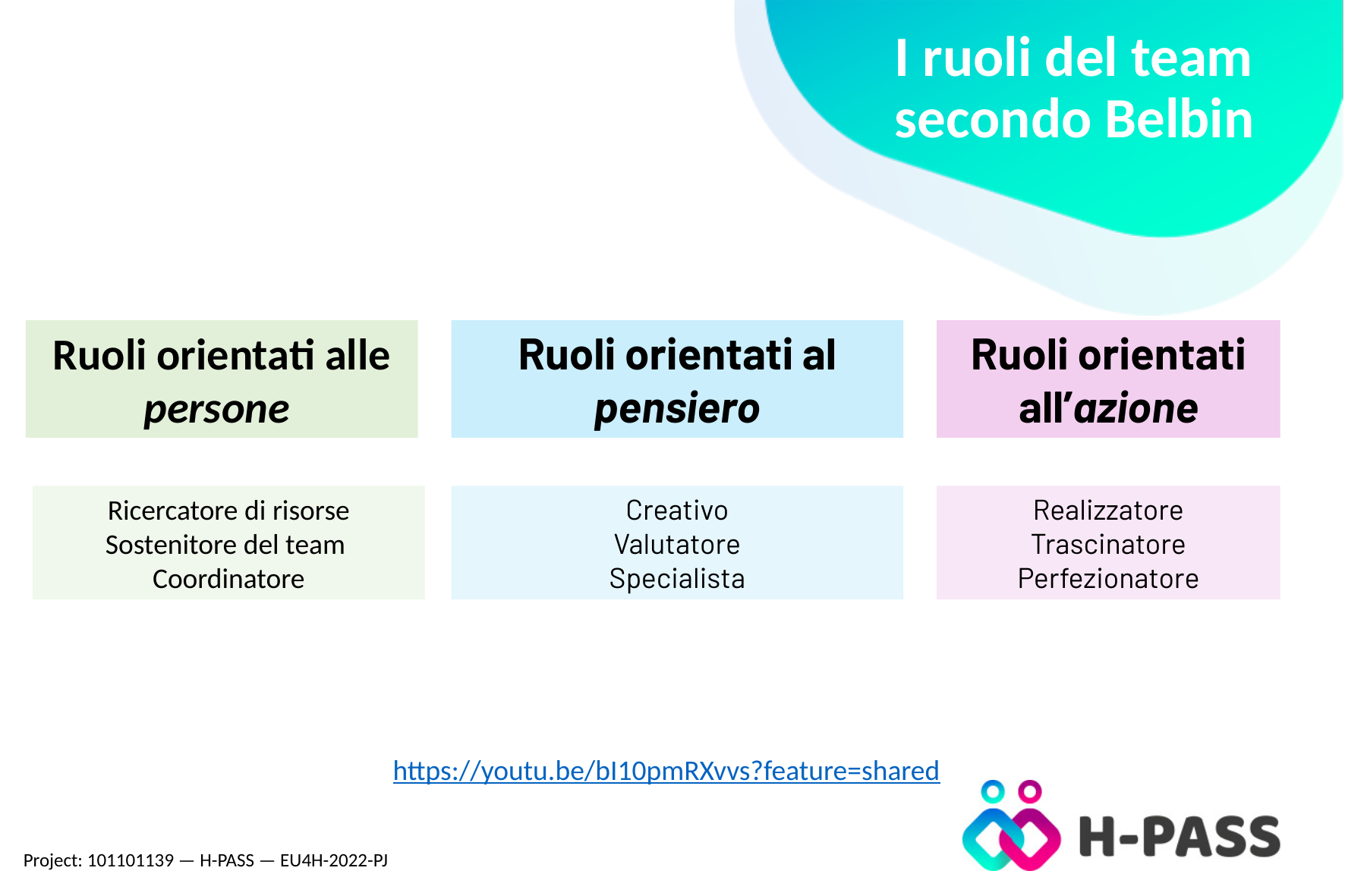

# I ruoli del team secondo Belbin
Ruoli orientati alle persone
Ricercatore di risorse
Sostenitore del team
Coordinatore
Ruoli orientati al pensiero
Creativo
Valutatore
Specialista
Ruoli orientati all’azione
Realizzatore
Trascinatore
Perfezionatore
https://youtu.be/bI10pmRXvvs?feature=shared
Project: 101101139 — H-PASS — EU4H-2022-PJ